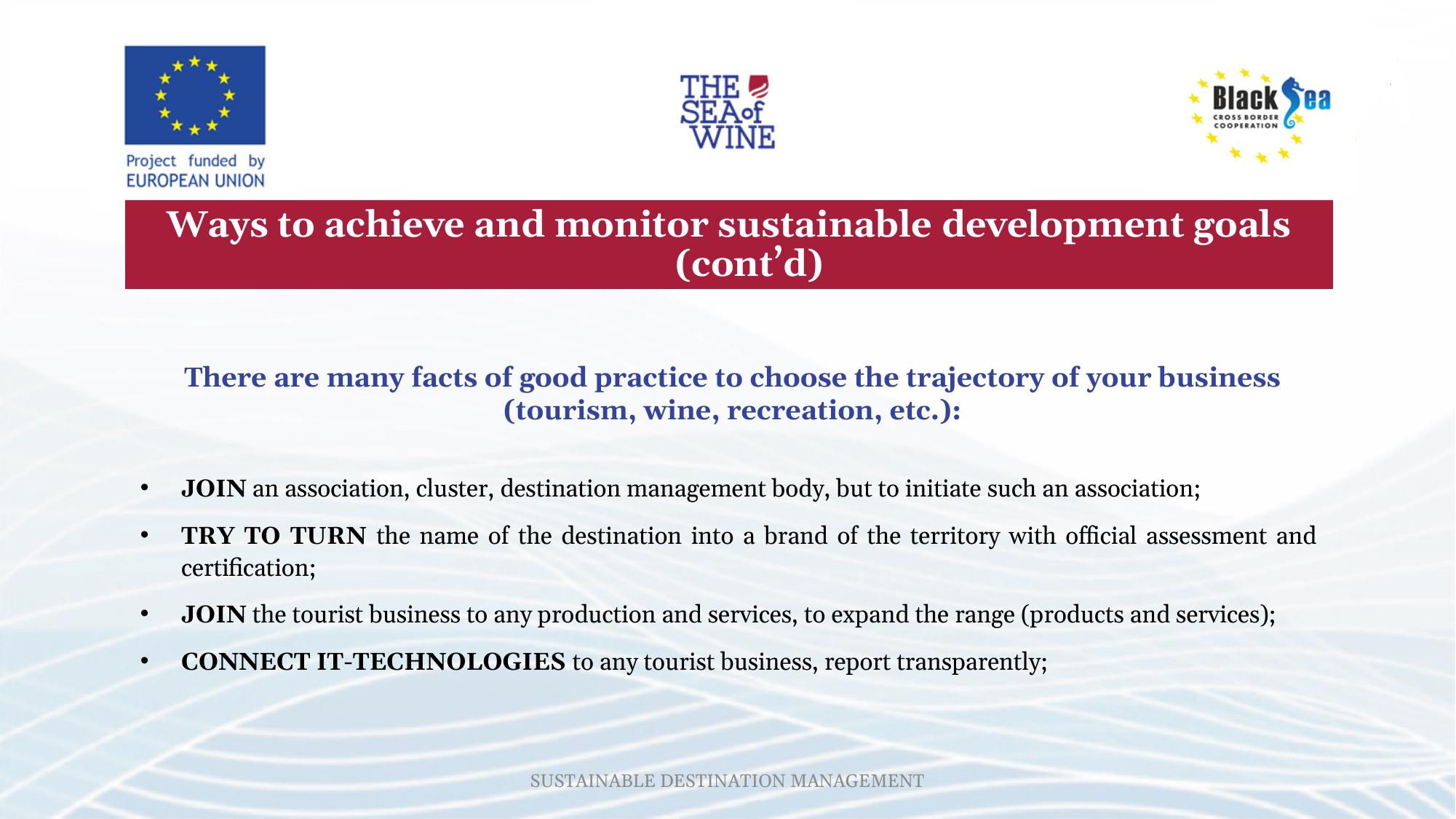

Ways to achieve and monitor sustainable development goals (cont’d)
There are many facts of good practice to choose the trajectory of your business (tourism, wine, recreation, etc.):
join an association, cluster, destination management body, but to initiate such an association;
try to turn the name of the destination into a brand of the territory with official assessment and certification;
join the tourist business to any production and services, to expand the range (products and services);
connect IT-technologies to any tourist business, report transparently;
SUSTAINABLE DESTINATION MANAGEMENT